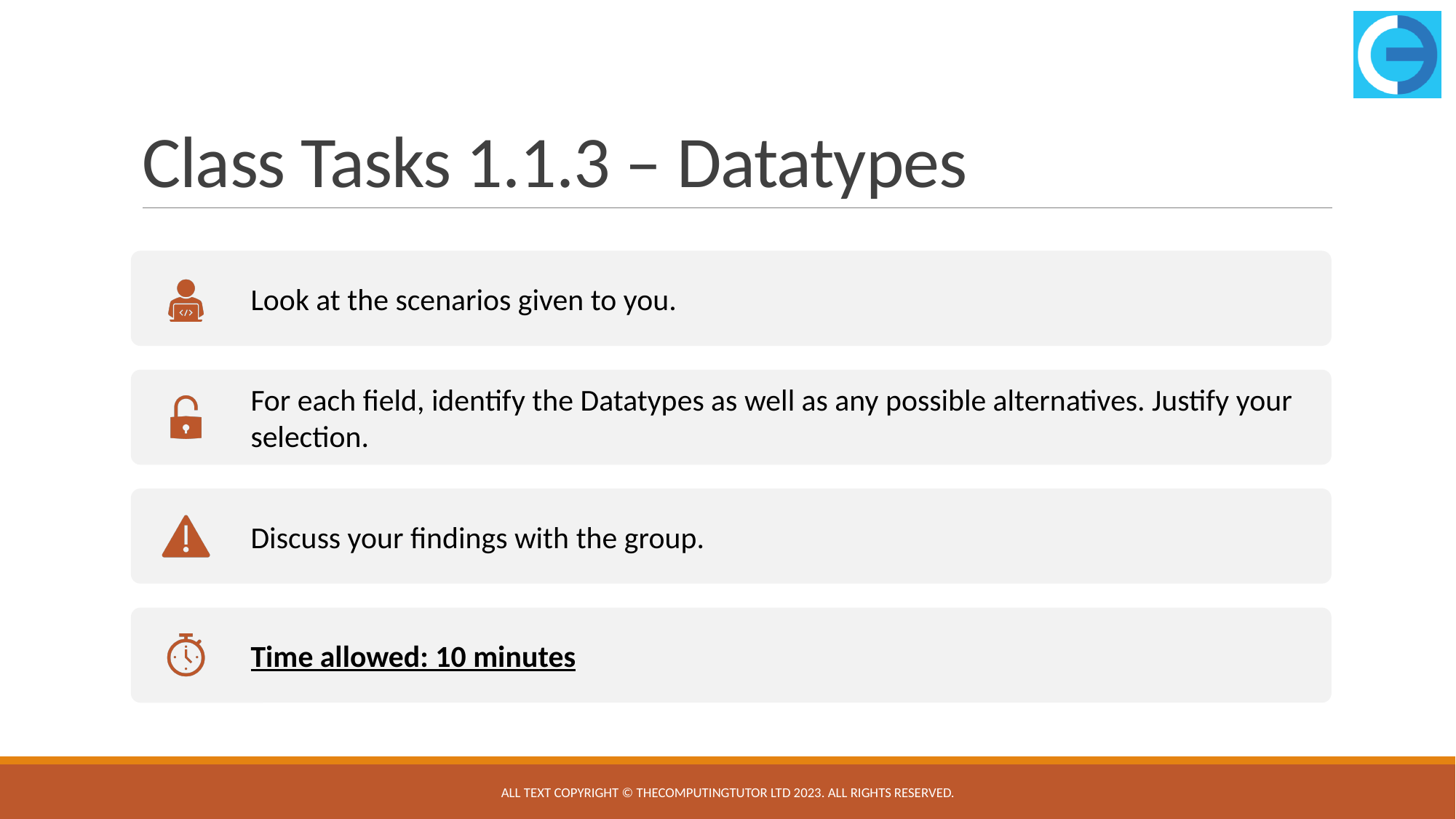

# Class Tasks 1.1.3 – Datatypes
Look at the scenarios given to you.
For each field, identify the Datatypes as well as any possible alternatives. Justify your selection.
Discuss your findings with the group.
Time allowed: 10 minutes
All text copyright © TheComputingTutor Ltd 2023. All rights Reserved.